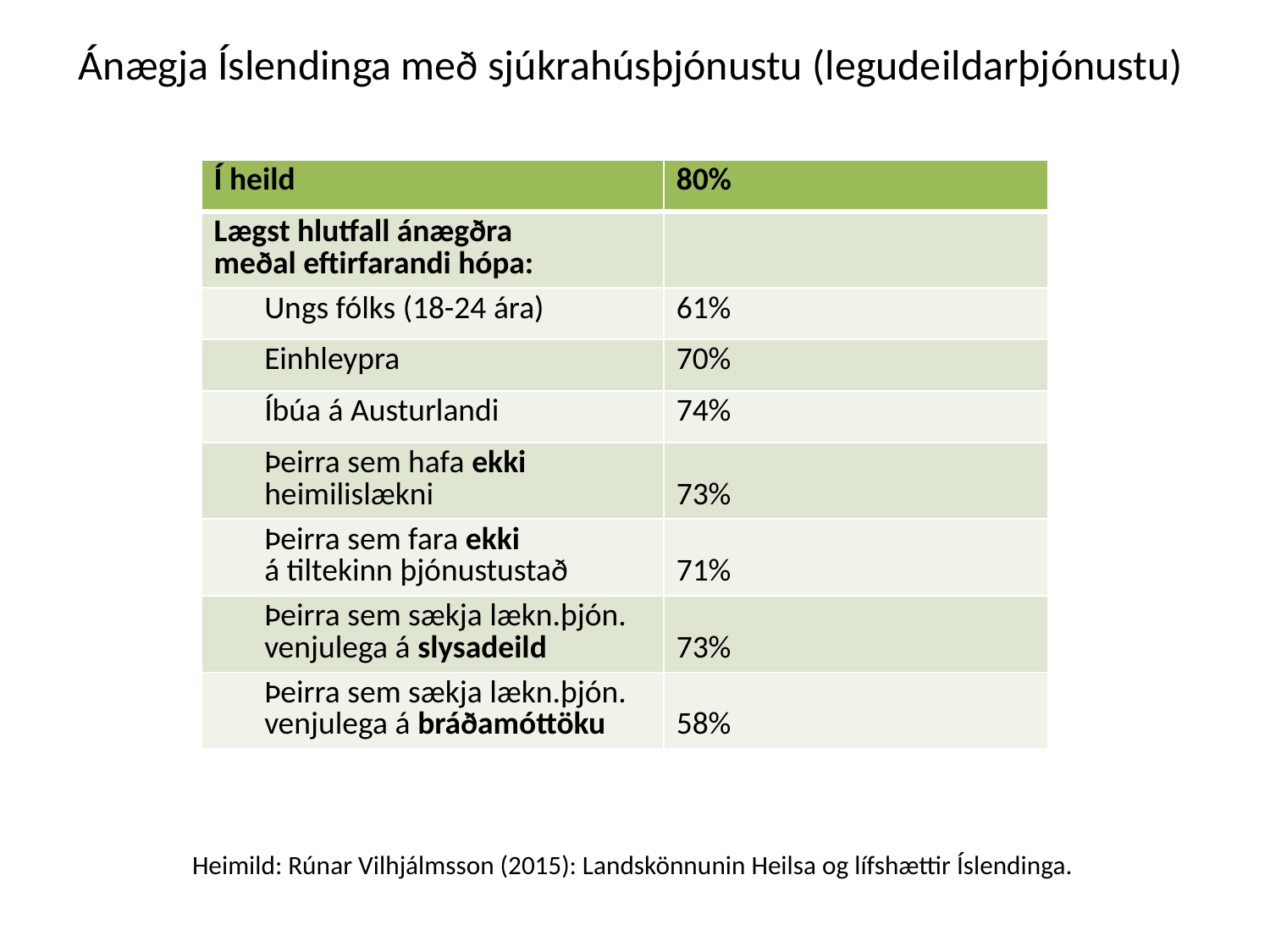

Ánægja Íslendinga með sjúkrahúsþjónustu (legudeildarþjónustu)
| Í heild | 80% |
| --- | --- |
| Lægst hlutfall ánægðra meðal eftirfarandi hópa: |  |
| Ungs fólks (18-24 ára) | 61% |
| Einhleypra | 70% |
| Íbúa á Austurlandi | 74% |
| Þeirra sem hafa ekki heimilislækni | 73% |
| Þeirra sem fara ekki á tiltekinn þjónustustað | 71% |
| Þeirra sem sækja lækn.þjón. venjulega á slysadeild | 73% |
| Þeirra sem sækja lækn.þjón. venjulega á bráðamóttöku | 58% |
Heimild: Rúnar Vilhjálmsson (2015): Landskönnunin Heilsa og lífshættir Íslendinga.